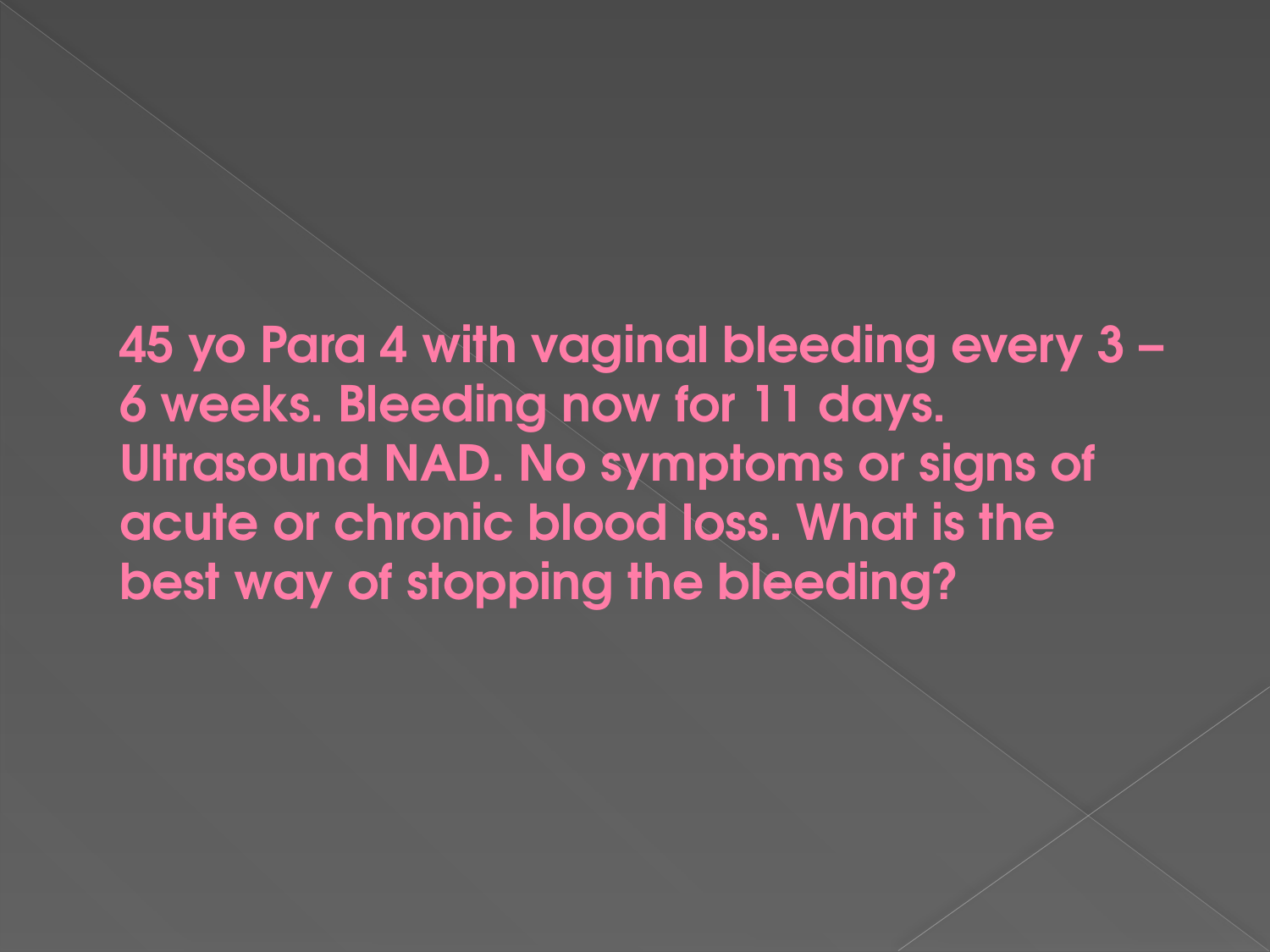

# 45 yo Para 4 with vaginal bleeding every 3 – 6 weeks. Bleeding now for 11 days. Ultrasound NAD. No symptoms or signs of acute or chronic blood loss. What is the best way of stopping the bleeding?